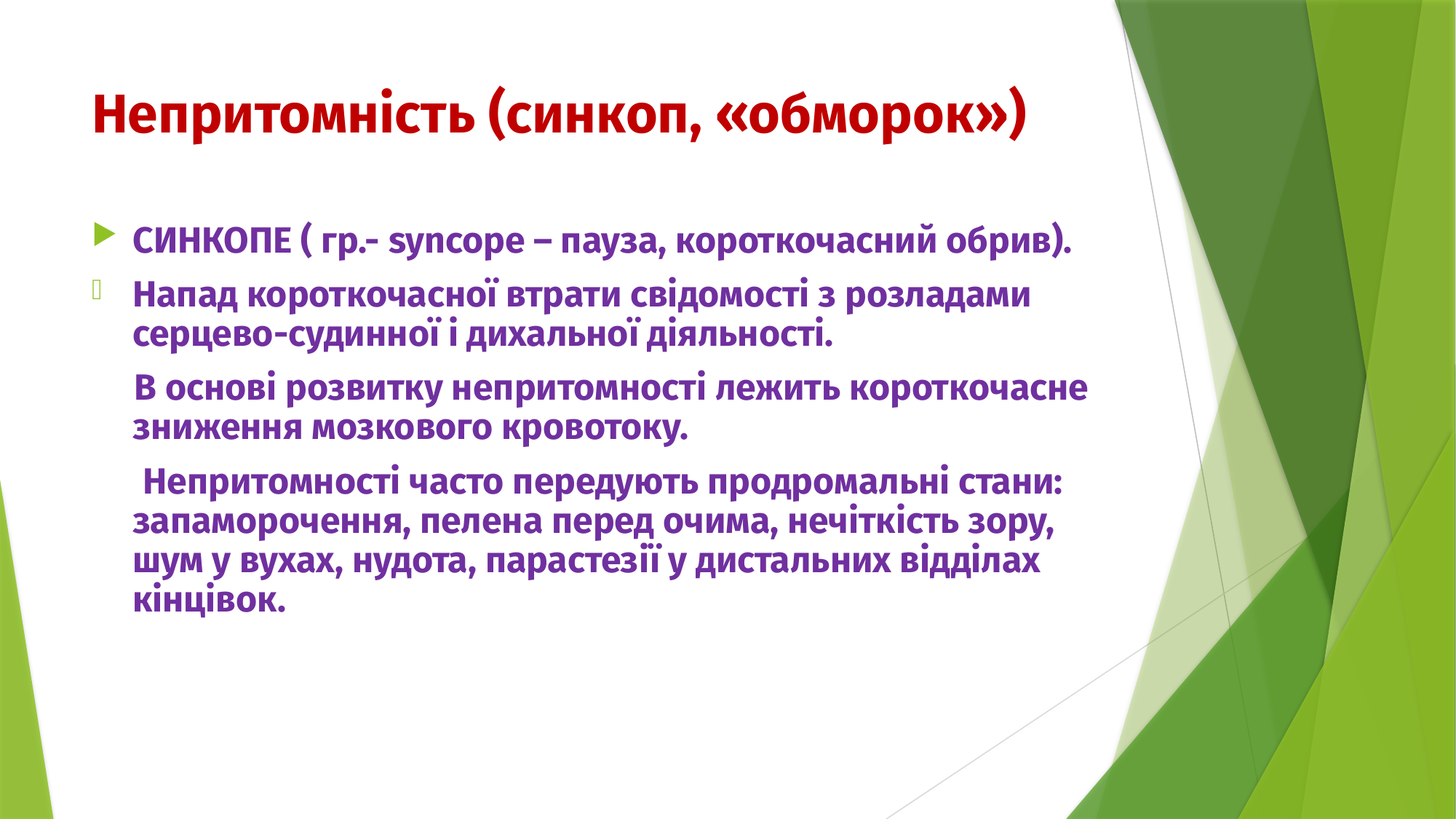

# Непритомність (синкоп, «обморок»)
СИНКОПЕ ( гр.- syncope – пауза, короткочасний обрив).
Напад короткочасної втрати свідомості з розладами серцево-судинної і дихальної діяльності.
     В основі розвитку непритомності лежить короткочасне зниження мозкового кровотоку.
      Непритомності часто передують продромальні стани: запаморочення, пелена перед очима, нечіткість зору, шум у вухах, нудота, парастезії у дистальних відділах кінцівок.